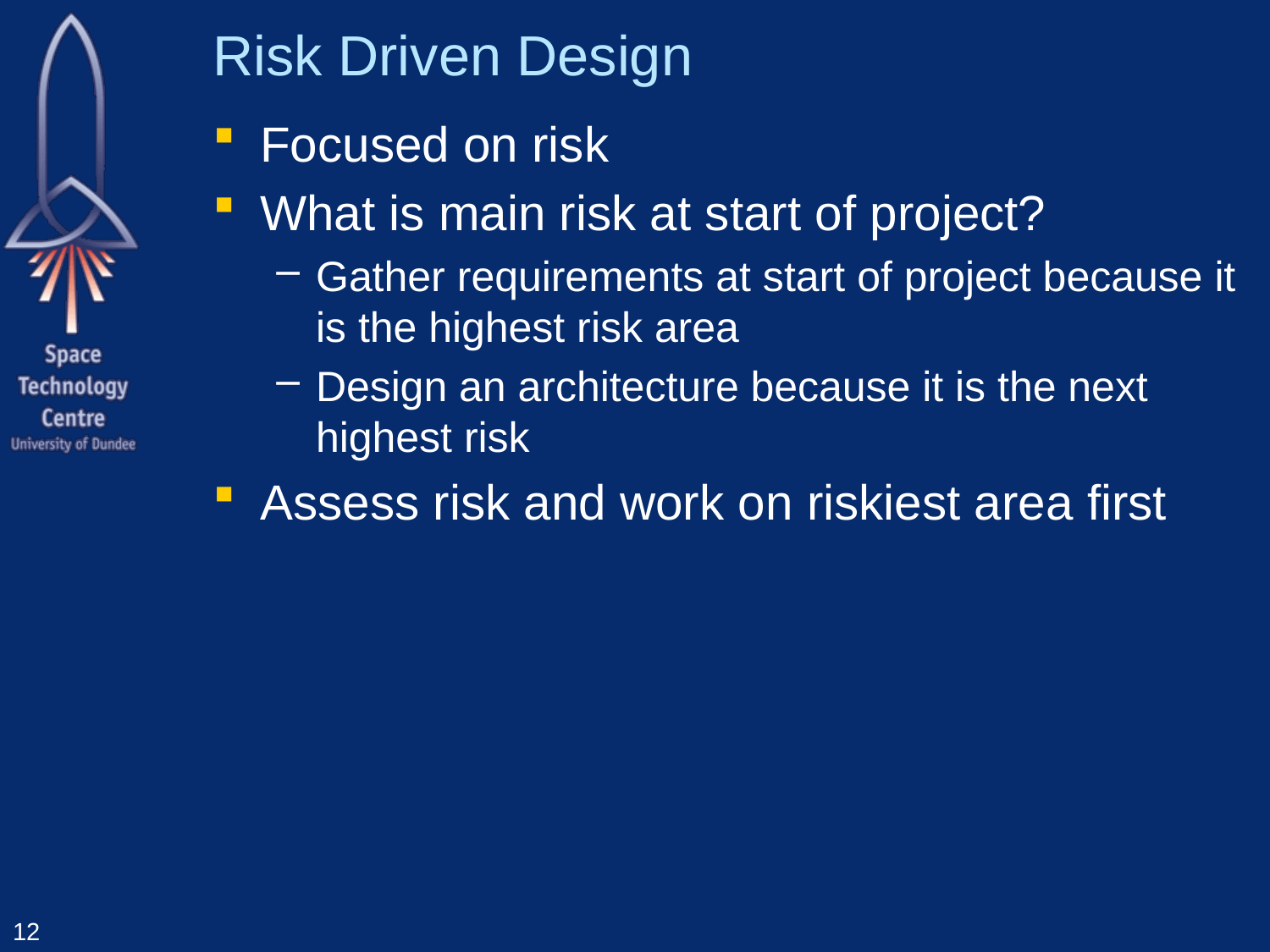

# Risk Driven Design
Focused on risk
What is main risk at start of project?
Gather requirements at start of project because it is the highest risk area
Design an architecture because it is the next highest risk
Assess risk and work on riskiest area first
12